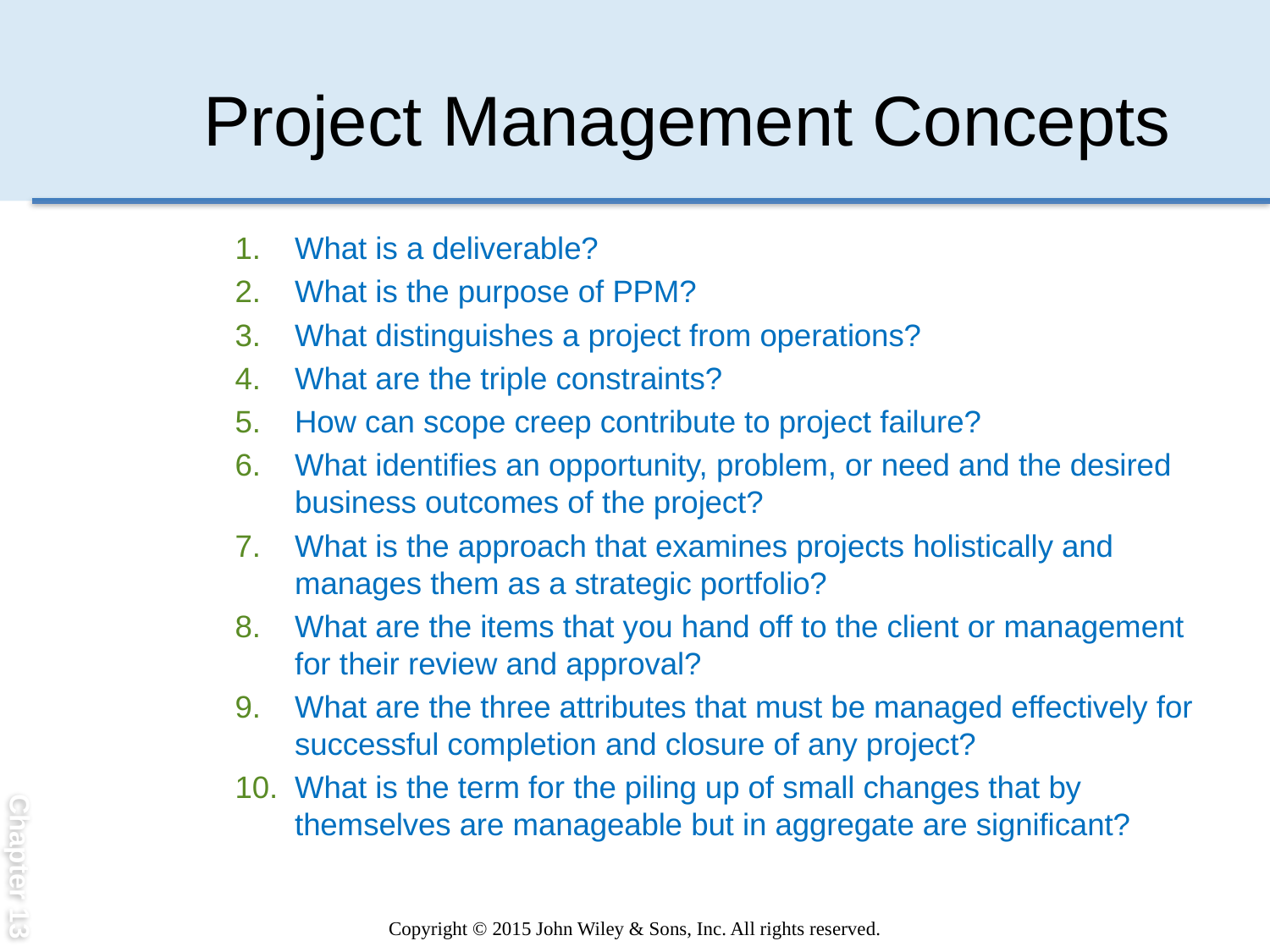

Chapter 13
# Project Management Concepts
What is a deliverable?
What is the purpose of PPM?
What distinguishes a project from operations?
What are the triple constraints?
How can scope creep contribute to project failure?
What identifies an opportunity, problem, or need and the desired business outcomes of the project?
What is the approach that examines projects holistically and manages them as a strategic portfolio?
What are the items that you hand off to the client or management for their review and approval?
What are the three attributes that must be managed effectively for successful completion and closure of any project?
What is the term for the piling up of small changes that by themselves are manageable but in aggregate are significant?